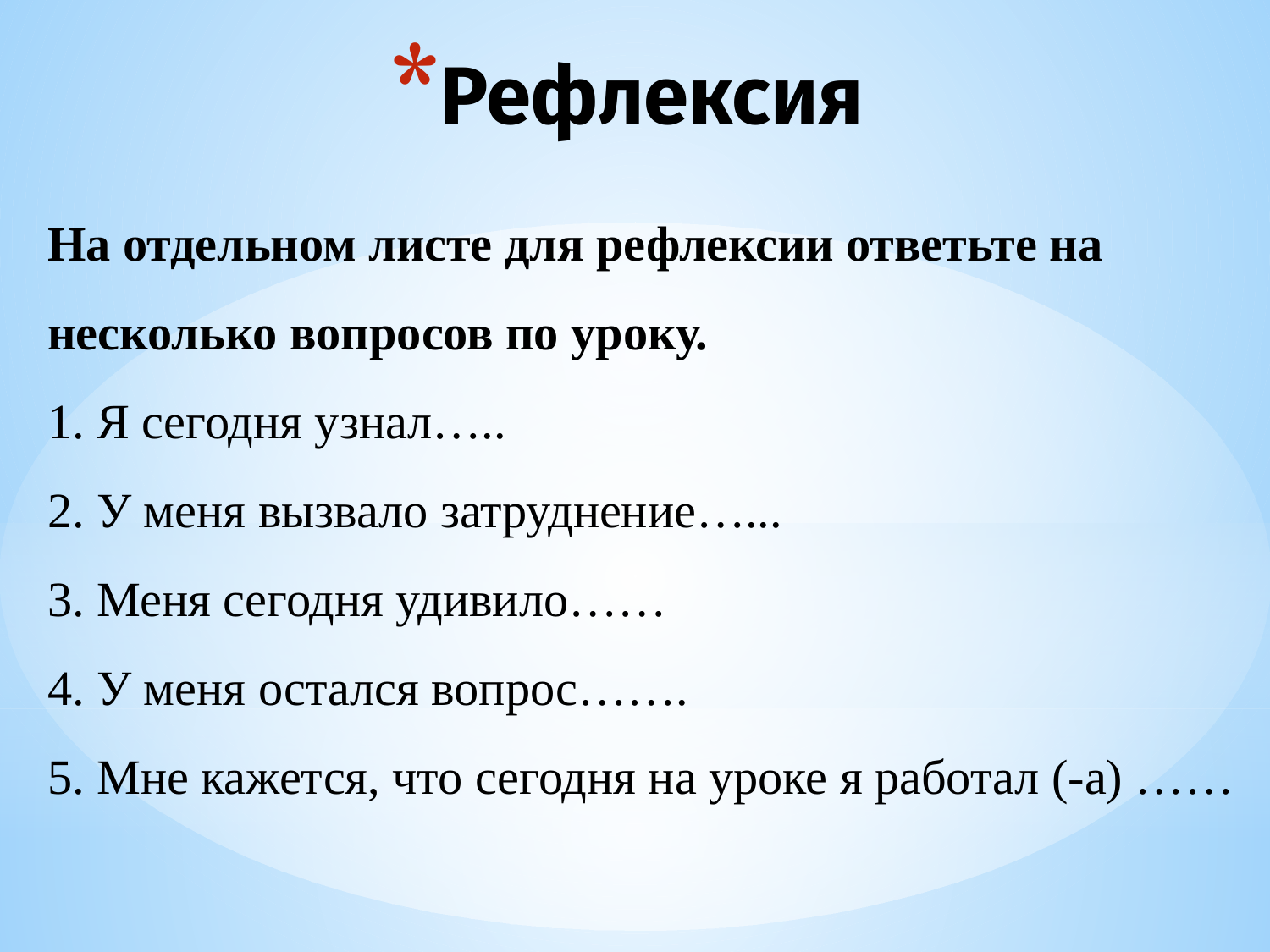

# Рефлексия
На отдельном листе для рефлексии ответьте на несколько вопросов по уроку.
1. Я сегодня узнал…..
2. У меня вызвало затруднение…...
3. Меня сегодня удивило……
4. У меня остался вопрос…….
5. Мне кажется, что сегодня на уроке я работал (-а) ……